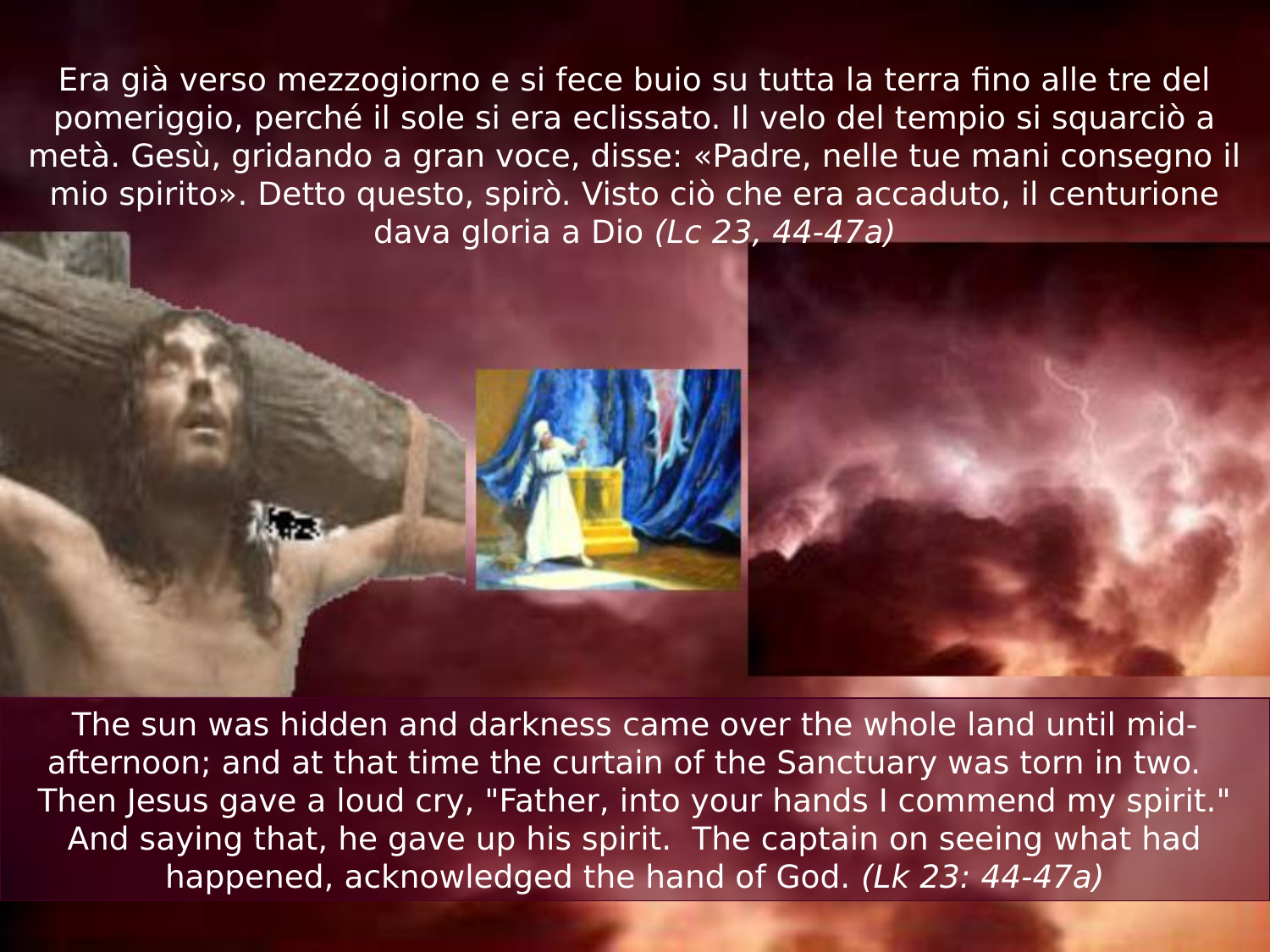

Era già verso mezzogiorno e si fece buio su tutta la terra fino alle tre del pomeriggio, perché il sole si era eclissato. Il velo del tempio si squarciò a metà. Gesù, gridando a gran voce, disse: «Padre, nelle tue mani consegno il mio spirito». Detto questo, spirò. Visto ciò che era accaduto, il centurione dava gloria a Dio (Lc 23, 44-47a)
The sun was hidden and darkness came over the whole land until mid-afternoon; and at that time the curtain of the Sanctuary was torn in two.   Then Jesus gave a loud cry, "Father, into your hands I commend my spirit." And saying that, he gave up his spirit.  The captain on seeing what had happened, acknowledged the hand of God. (Lk 23: 44-47a)